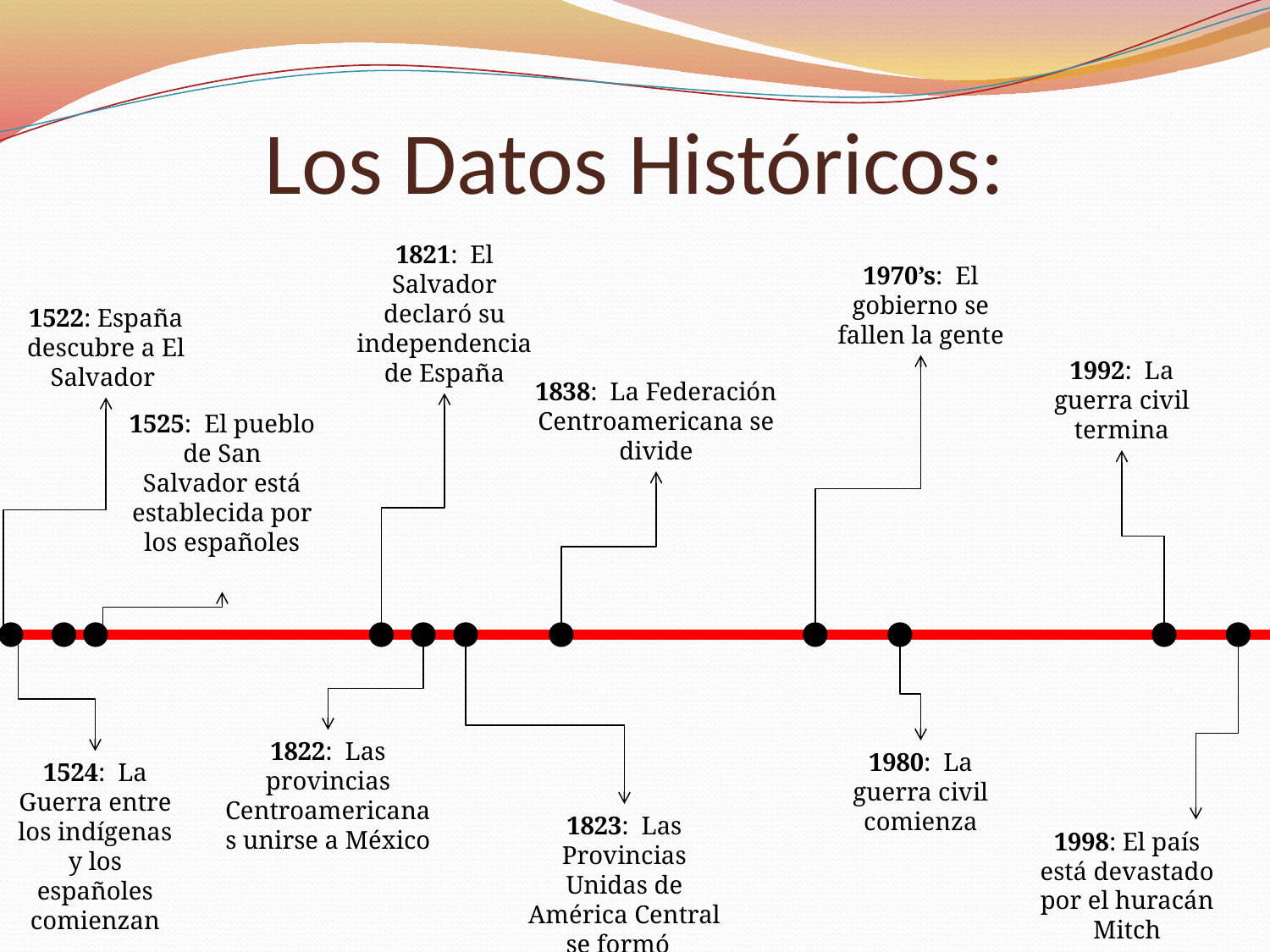

# Los Datos Históricos:
1821:  El Salvador declaró su independencia de España
1970’s:  El gobierno se fallen la gente
1522: España descubre a El Salvador
1992:  La guerra civil termina
1838:  La Federación Centroamericana se divide
1525:  El pueblo de San Salvador está establecida por los españoles

1822:  Las provincias Centroamericanas unirse a México
1980:  La guerra civil comienza
1524:  La Guerra entre los indígenas y los españoles comienzan
1823:  Las Provincias Unidas de América Central se formó
1998: El país está devastado por el huracán Mitch